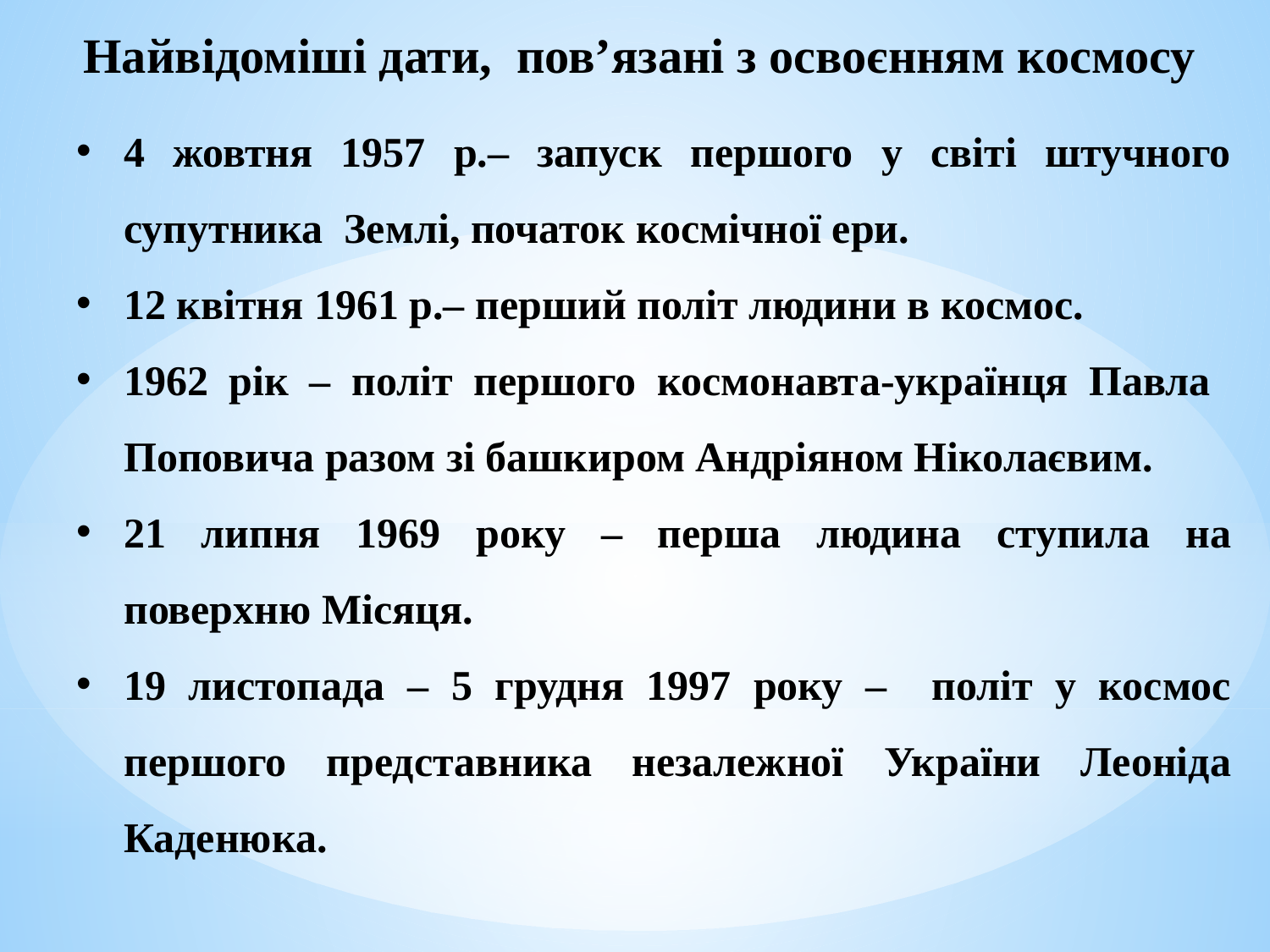

Найвідоміші дати,  пов’язані з освоєнням космосу
4 жовтня 1957 р.– запуск першого у світі штучного супутника  Землі, початок космічної ери.
12 квітня 1961 р.– перший політ людини в космос.
1962 рік – політ першого космонавта-українця Павла  Поповича разом зі башкиром Андріяном Ніколаєвим.
21 липня 1969 року – перша людина ступила на поверхню Місяця.
19 листопада – 5 грудня 1997 року –  політ у космос першого представника незалежної України Леоніда Каденюка.